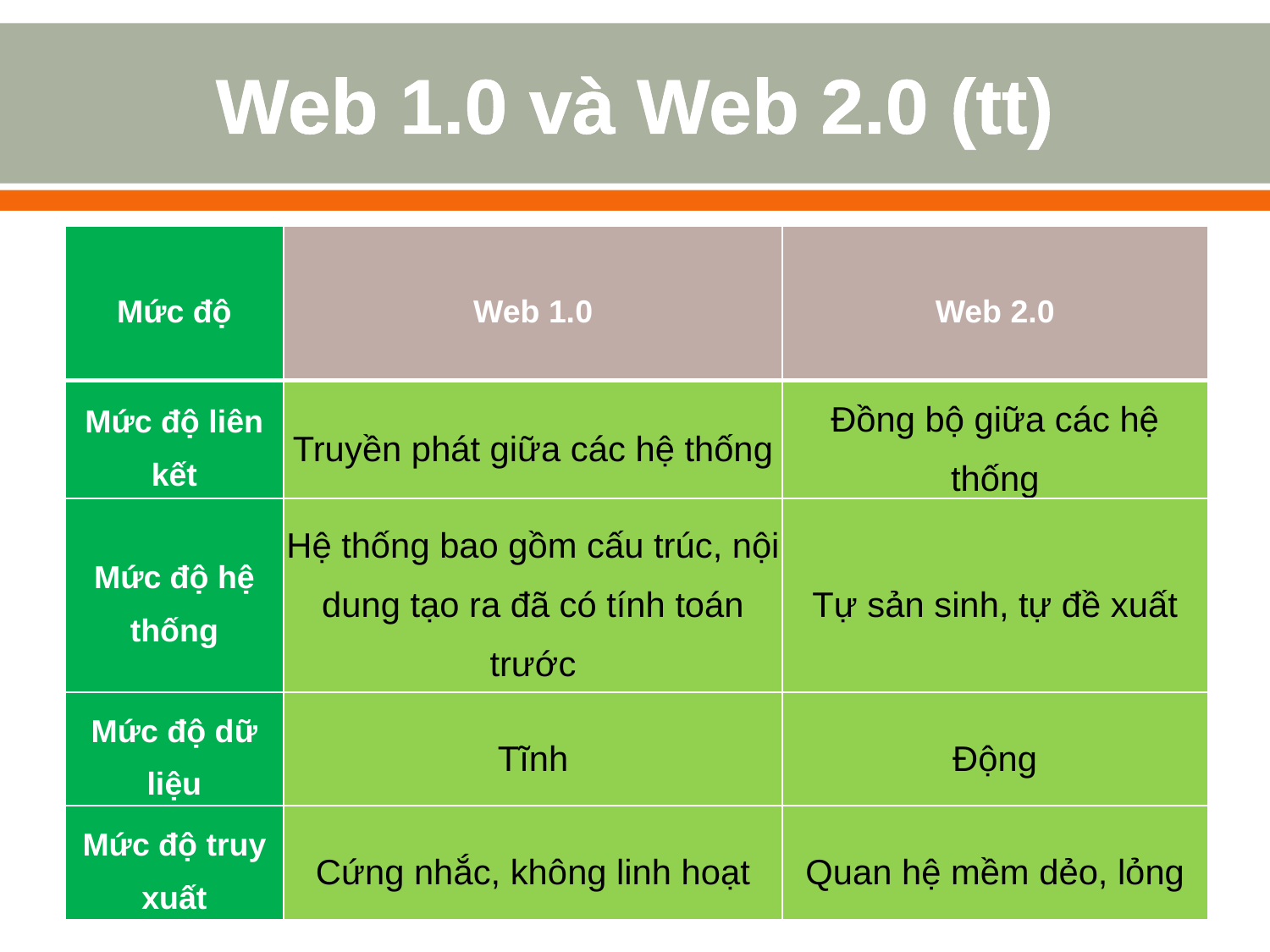

# Web 1.0 và Web 2.0 (tt)
| Mức độ | Web 1.0 | Web 2.0 |
| --- | --- | --- |
| Mức độ liên kết | Truyền phát giữa các hệ thống | Đồng bộ giữa các hệ thống |
| Mức độ hệ thống | Hệ thống bao gồm cấu trúc, nội dung tạo ra đã có tính toán trước | Tự sản sinh, tự đề xuất |
| Mức độ dữ liệu | Tĩnh | Động |
| Mức độ truy xuất | Cứng nhắc, không linh hoạt | Quan hệ mềm dẻo, lỏng |